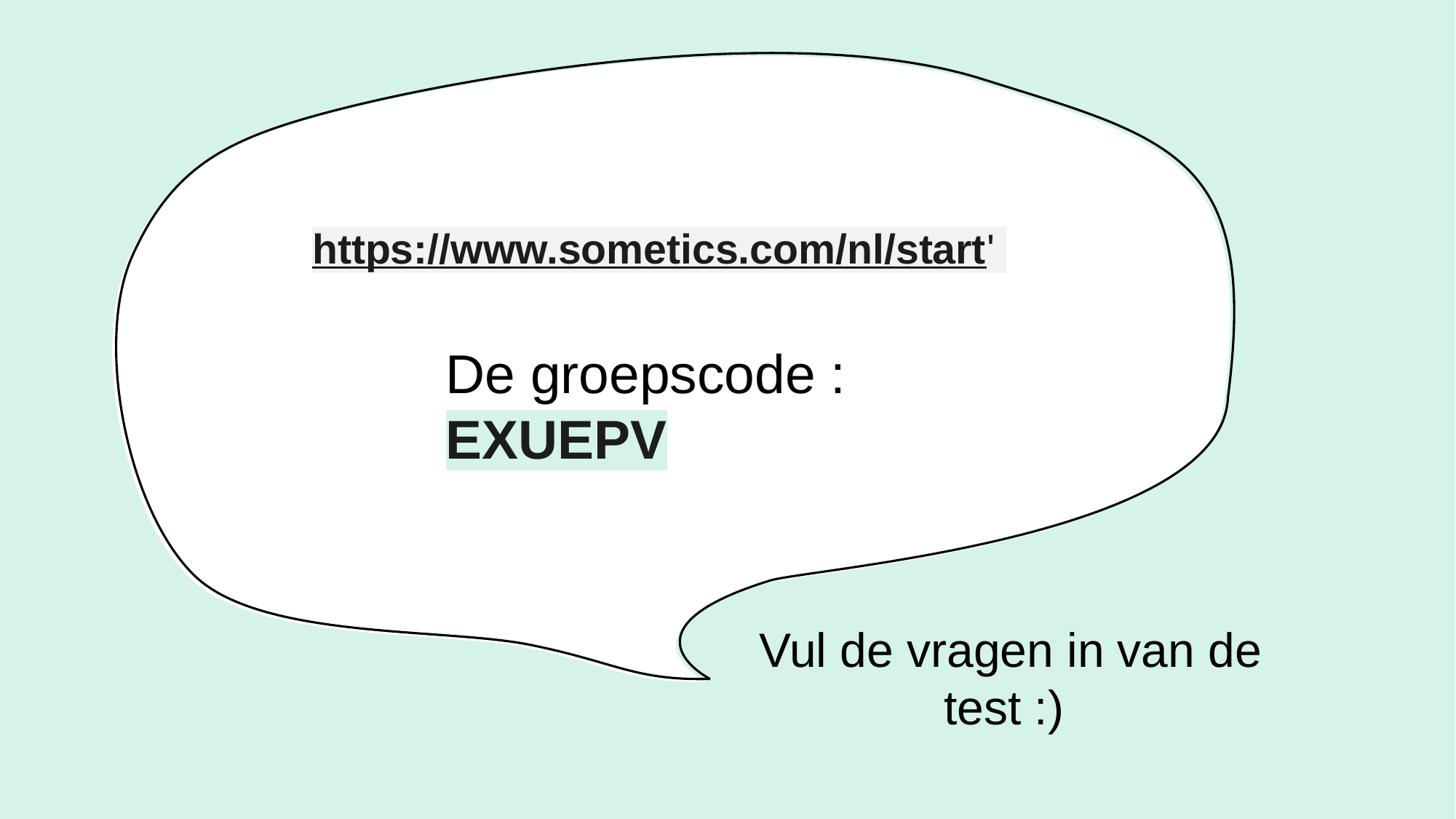

# https://www.sometics.com/nl/start'

De groepscode : EXUEPV
Vul de vragen in van de test :)